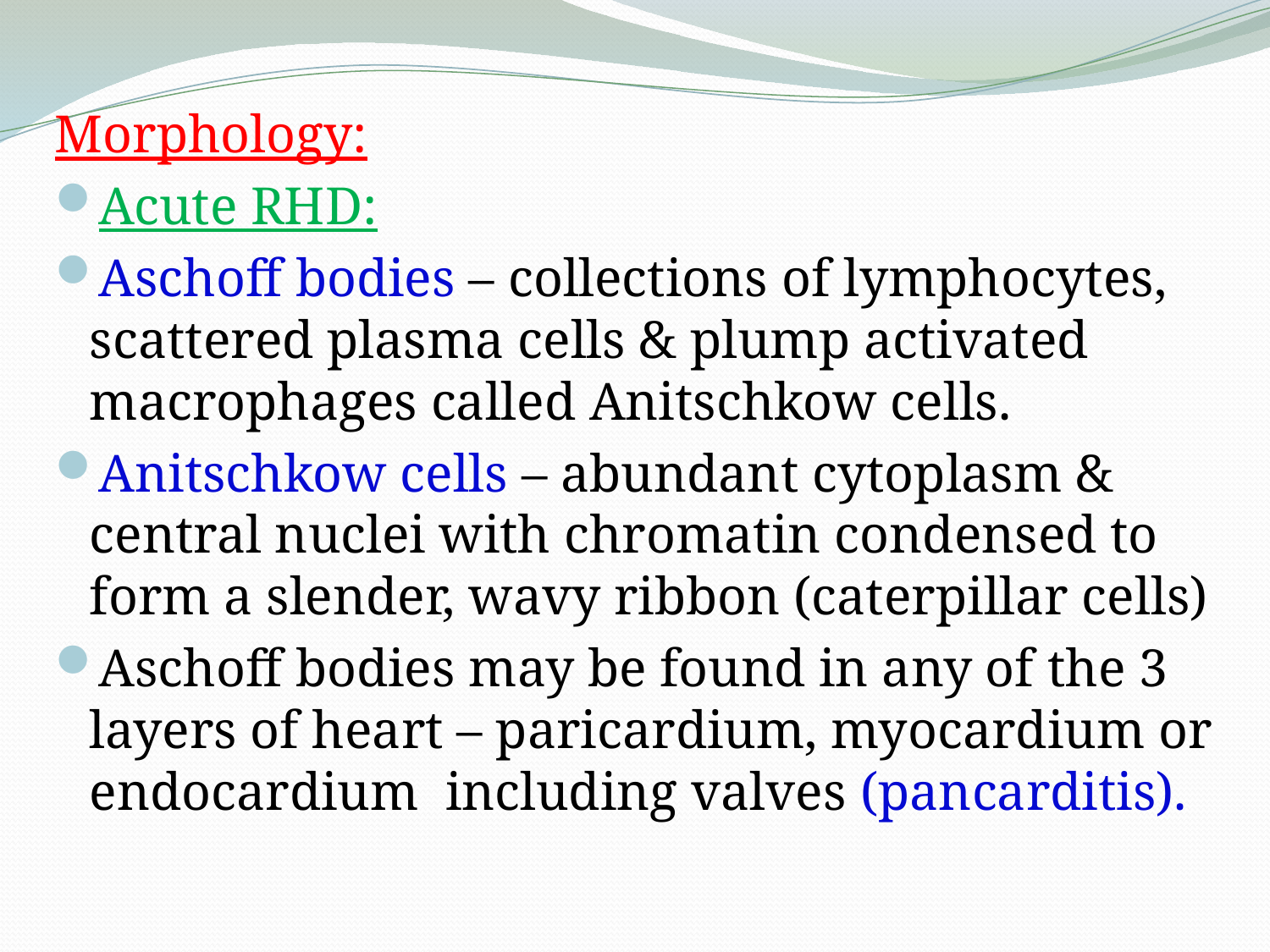

Morphology:
Acute RHD:
Aschoff bodies – collections of lymphocytes, scattered plasma cells & plump activated macrophages called Anitschkow cells.
Anitschkow cells – abundant cytoplasm & central nuclei with chromatin condensed to form a slender, wavy ribbon (caterpillar cells)
Aschoff bodies may be found in any of the 3 layers of heart – paricardium, myocardium or endocardium  including valves (pancarditis).